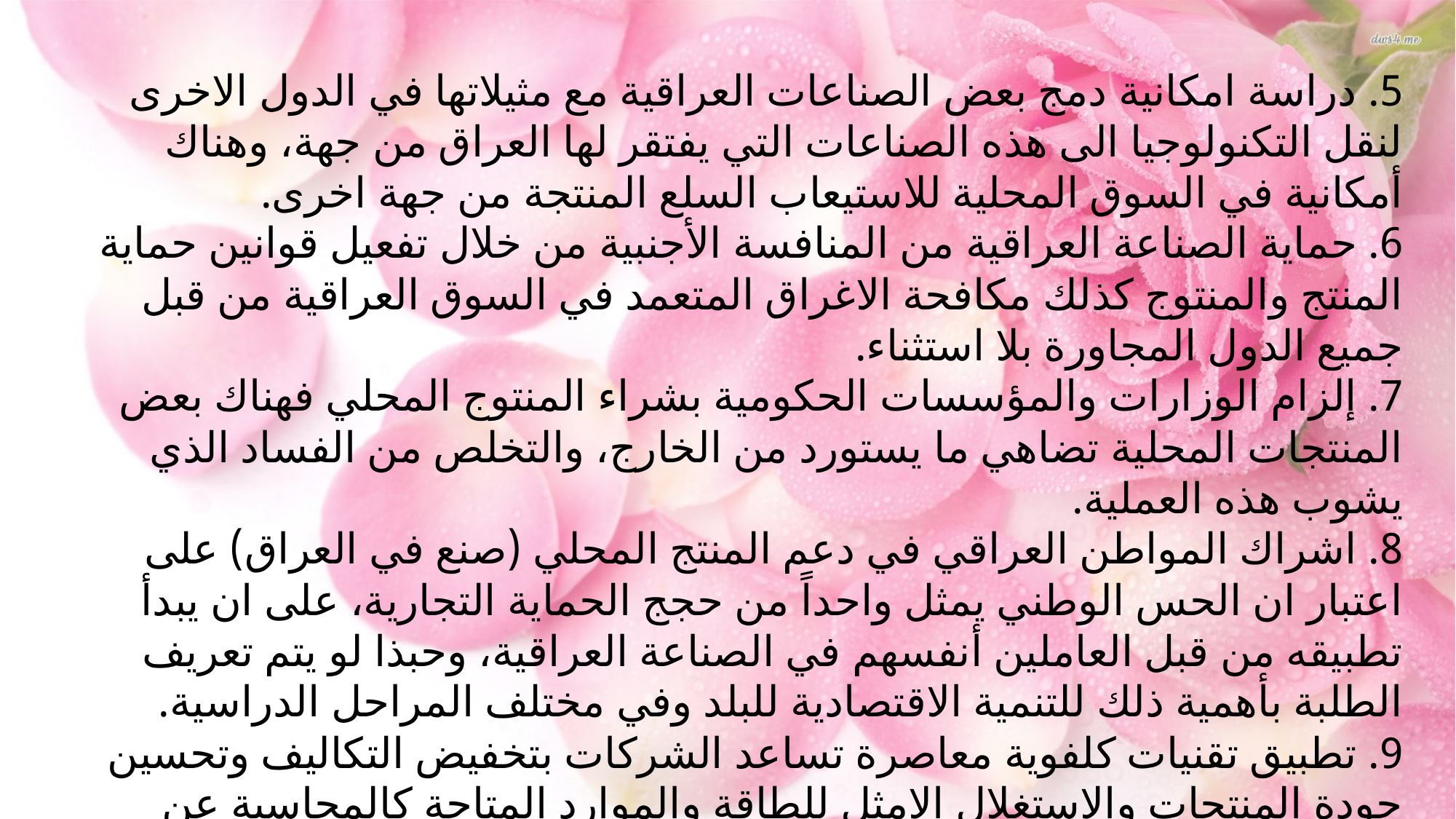

5. دراسة امكانية دمج بعض الصناعات العراقية مع مثيلاتها في الدول الاخرى لنقل التكنولوجيا الى هذه الصناعات التي يفتقر لها العراق من جهة، وهناك أمكانية في السوق المحلية للاستيعاب السلع المنتجة من جهة اخرى.
6. حماية الصناعة العراقية من المنافسة الأجنبية من خلال تفعيل قوانين حماية المنتج والمنتوج كذلك مكافحة الاغراق المتعمد في السوق العراقية من قبل جميع الدول المجاورة بلا استثناء.
7. إلزام الوزارات والمؤسسات الحكومية بشراء المنتوج المحلي فهناك بعض المنتجات المحلية تضاهي ما يستورد من الخارج، والتخلص من الفساد الذي يشوب هذه العملية.
8. اشراك المواطن العراقي في دعم المنتج المحلي (صنع في العراق) على اعتبار ان الحس الوطني يمثل واحداً من حجج الحماية التجارية، على ان يبدأ تطبيقه من قبل العاملين أنفسهم في الصناعة العراقية، وحبذا لو يتم تعريف الطلبة بأهمية ذلك للتنمية الاقتصادية للبلد وفي مختلف المراحل الدراسية.
9. تطبيق تقنيات كلفوية معاصرة تساعد الشركات بتخفيض التكاليف وتحسين جودة المنتجات والاستغلال الامثل للطاقة والموارد المتاحة كالمحاسبة عن استهلاك الموارد